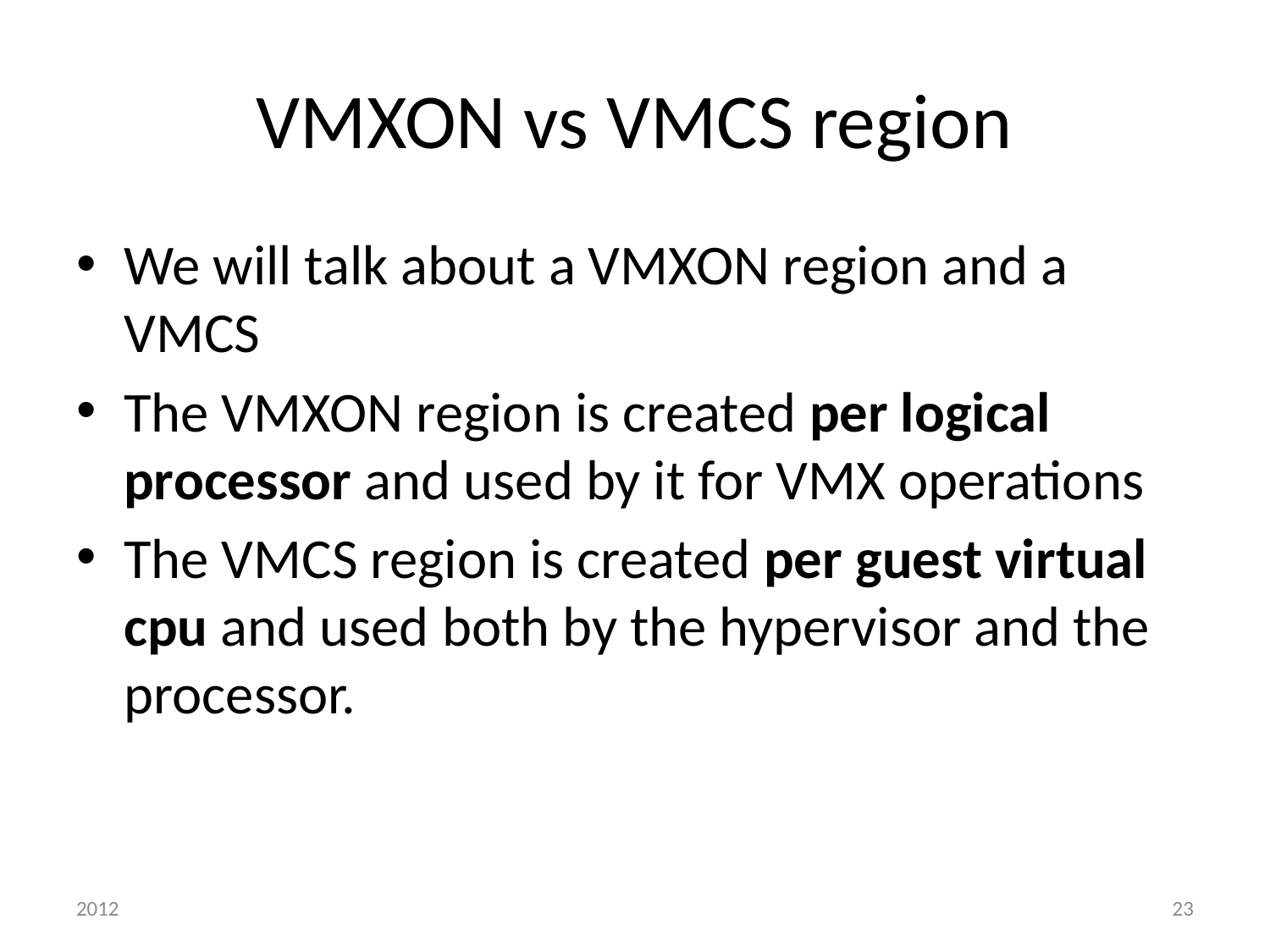

# VMXON vs VMCS region
We will talk about a VMXON region and a VMCS
The VMXON region is created per logical processor and used by it for VMX operations
The VMCS region is created per guest virtual cpu and used both by the hypervisor and the processor.

2012

23